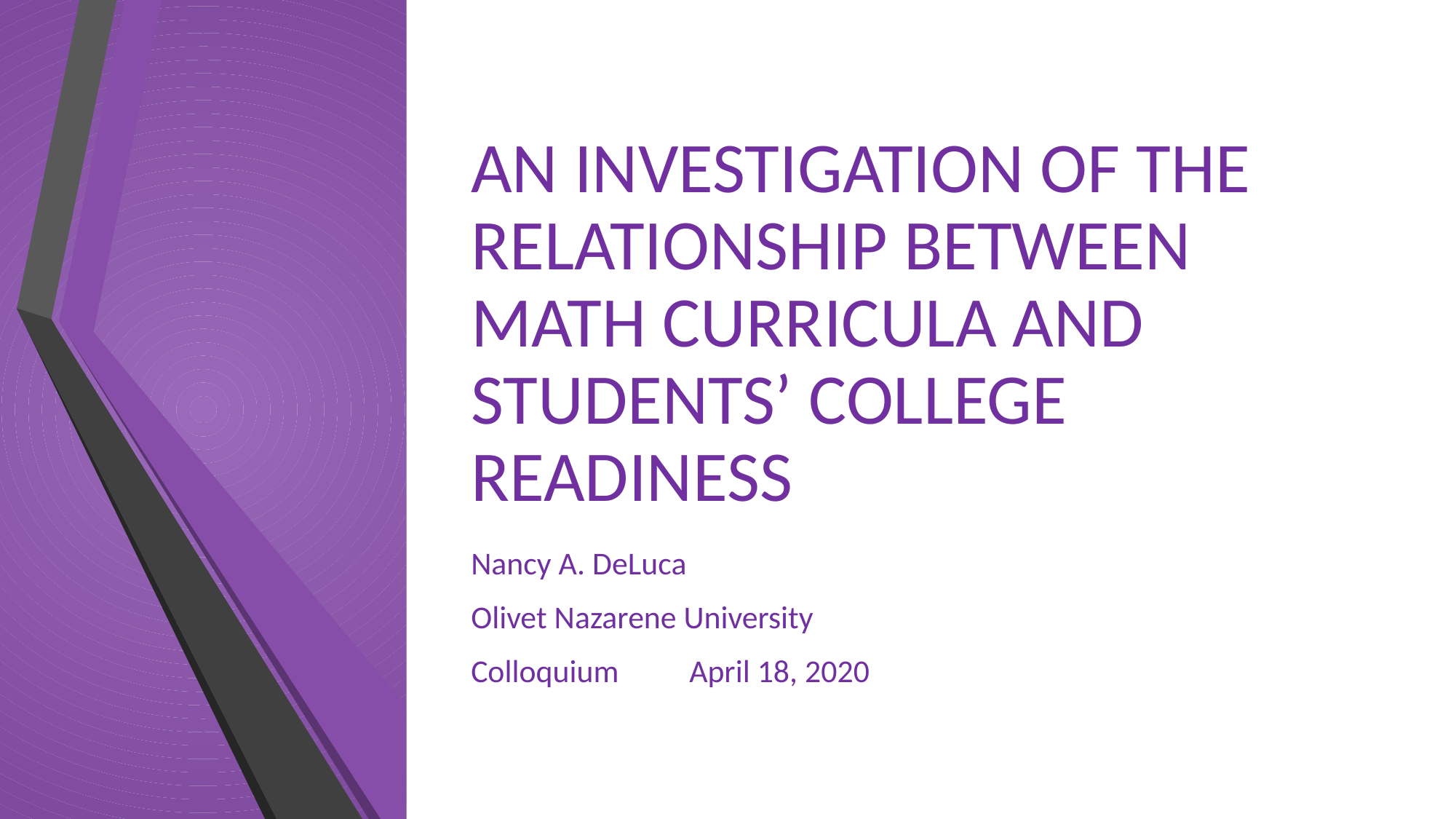

# AN INVESTIGATION OF THE RELATIONSHIP BETWEEN MATH CURRICULA AND STUDENTS’ COLLEGE READINESS
Nancy A. DeLuca
Olivet Nazarene University
Colloquium	April 18, 2020